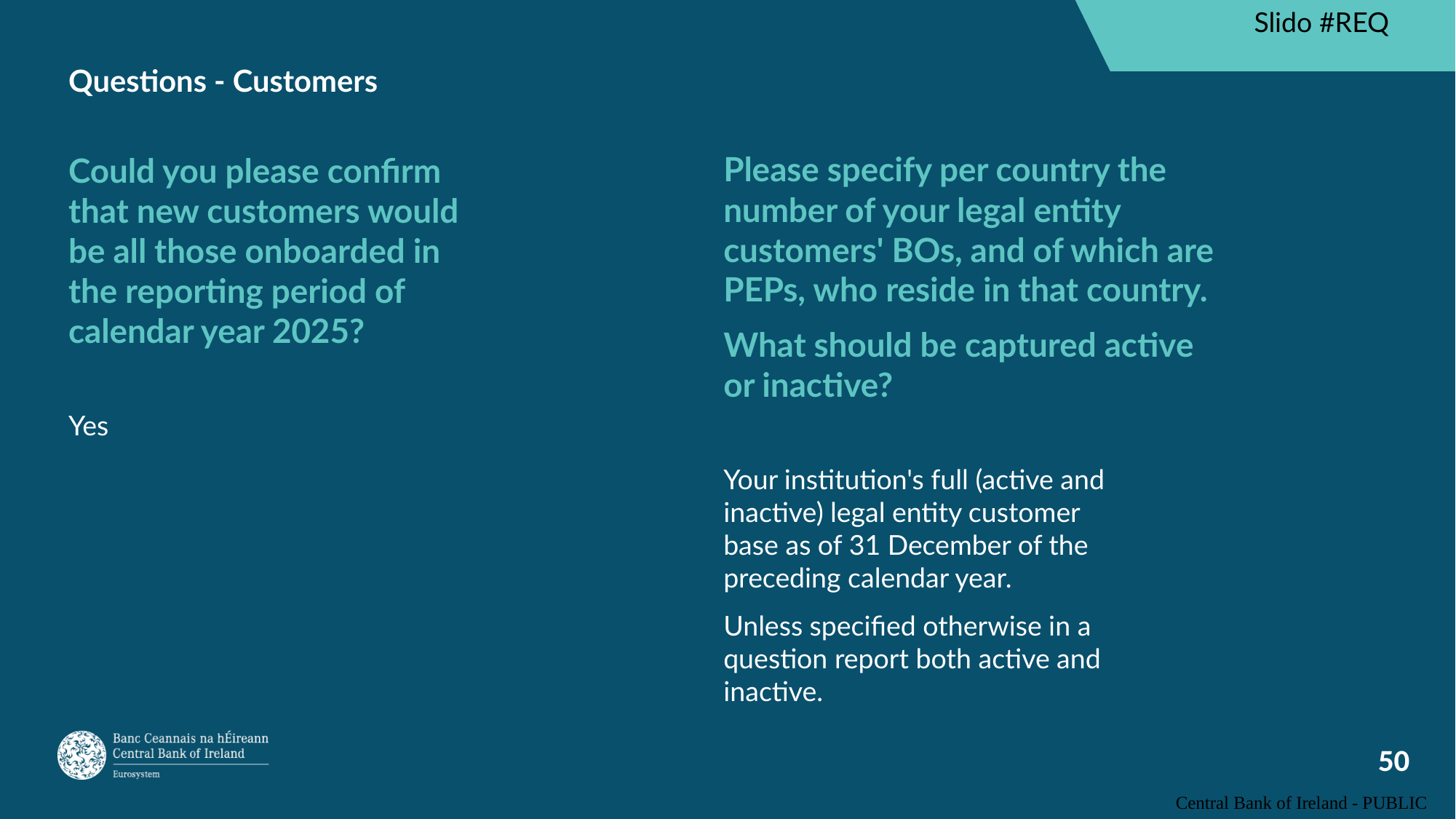

Slido #REQ
# Questions - Customers
Could you please confirm that new customers would be all those onboarded in the reporting period of calendar year 2025?
Please specify per country the number of your legal entity customers' BOs, and of which are PEPs, who reside in that country.
What should be captured active or inactive?
Yes
Your institution's full (active and inactive) legal entity customer base as of 31 December of the preceding calendar year.
Unless specified otherwise in a question report both active and inactive.
Central Bank of Ireland - PUBLIC